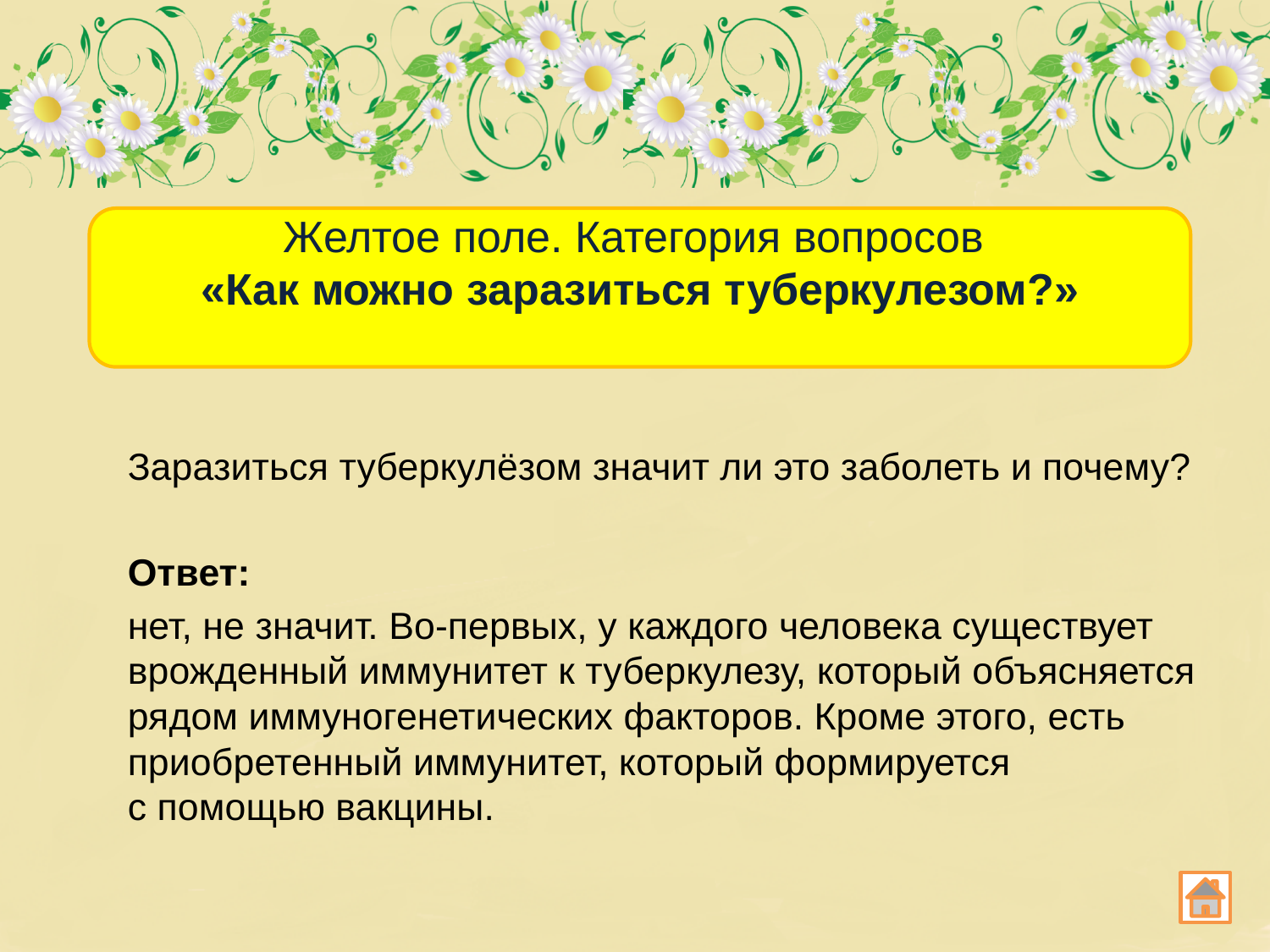

Желтое поле. Категория вопросов
«Как можно заразиться туберкулезом?»

	Заразиться туберкулёзом значит ли это заболеть и почему?

	Ответ:
	нет, не значит. Во-первых, у каждого человека существует врожденный иммунитет к туберкулезу, который объясняется рядом иммуногенетических факторов. Кроме этого, есть приобретенный иммунитет, который формируется с помощью вакцины.